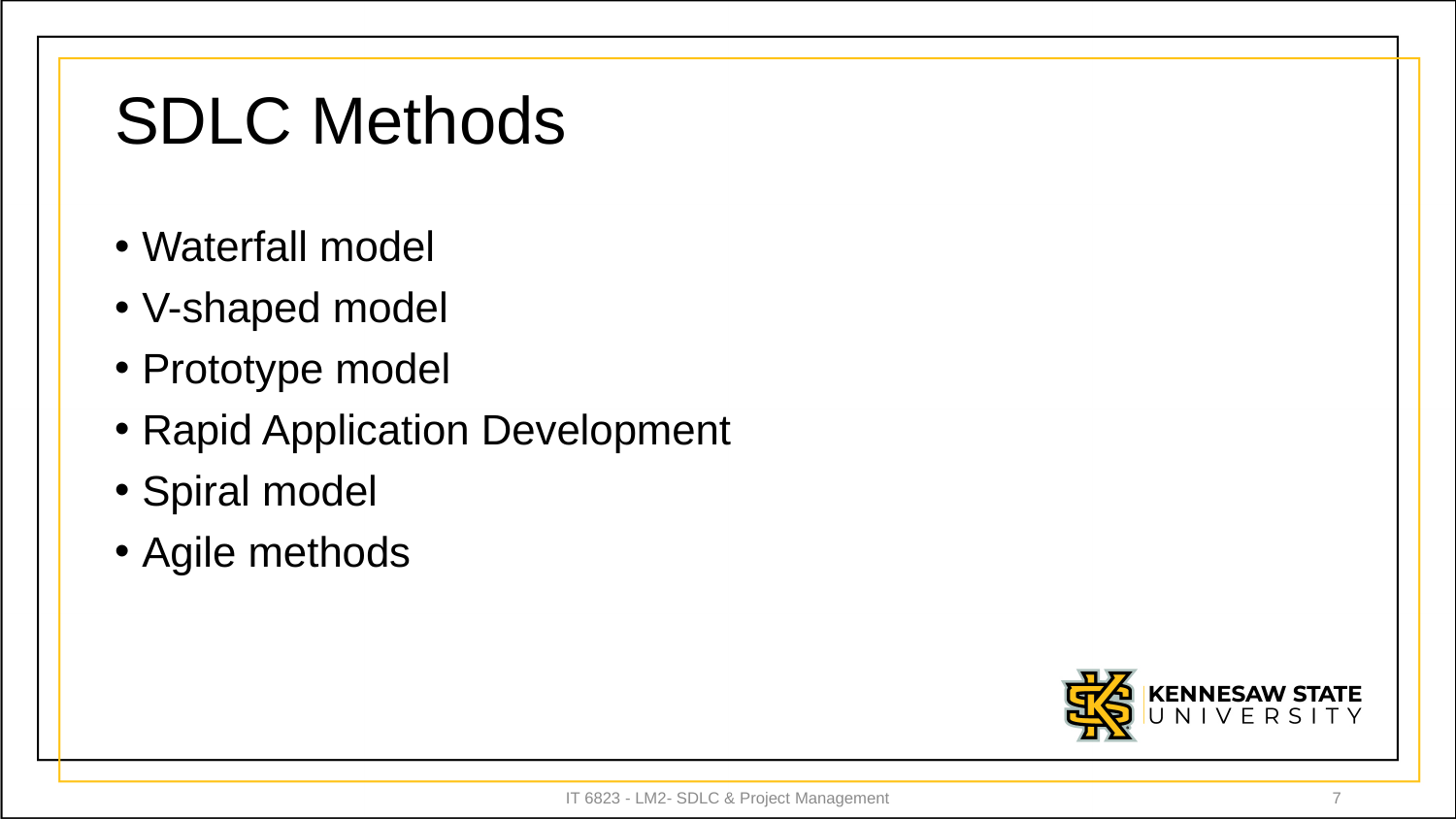

# SDLC Methods
Waterfall model
V-shaped model
Prototype model
Rapid Application Development
Spiral model
Agile methods
IT 6823 - LM2- SDLC & Project Management
7